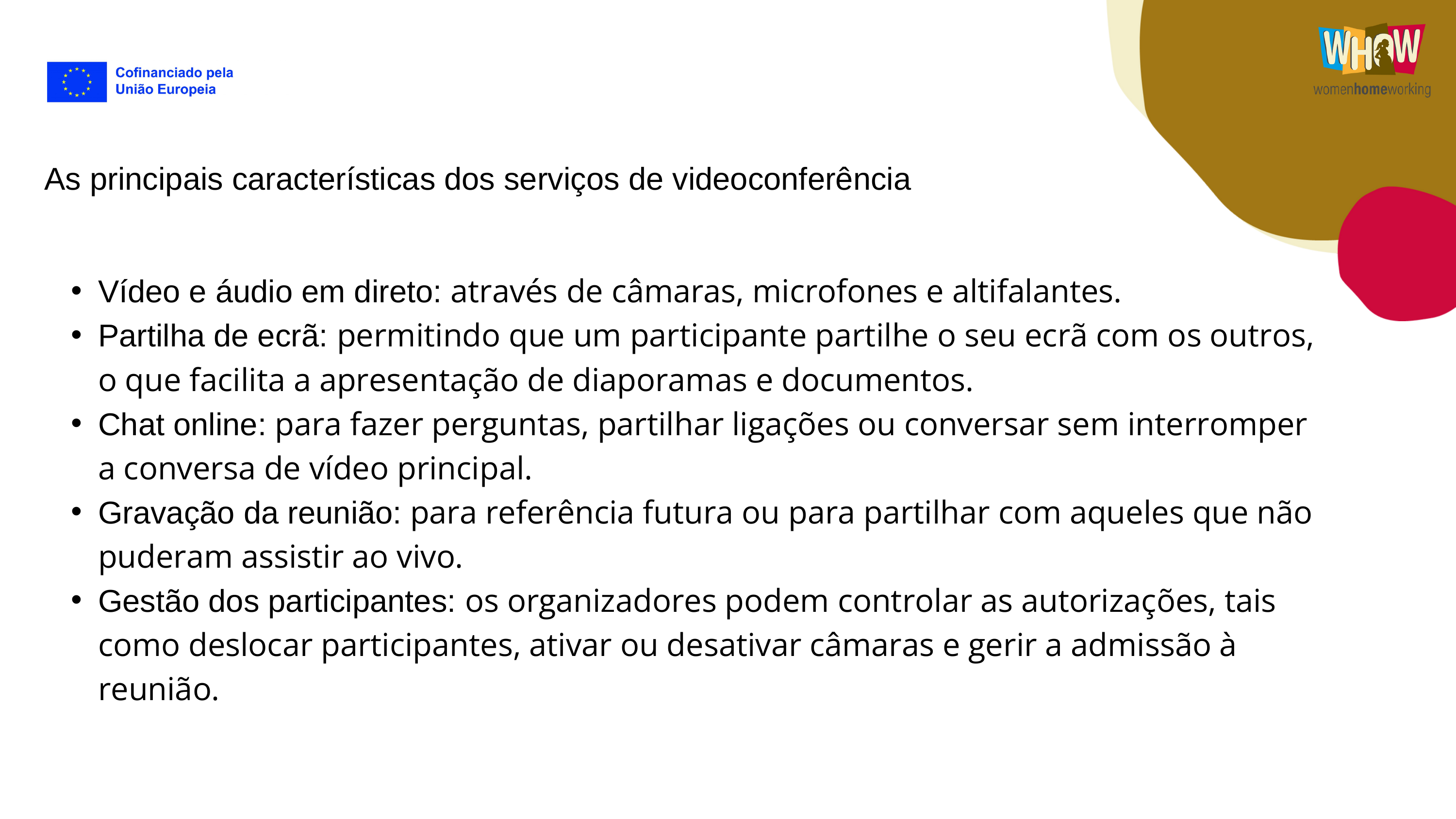

As principais características dos serviços de videoconferência
Vídeo e áudio em direto: através de câmaras, microfones e altifalantes.
Partilha de ecrã: permitindo que um participante partilhe o seu ecrã com os outros, o que facilita a apresentação de diaporamas e documentos.
Chat online: para fazer perguntas, partilhar ligações ou conversar sem interromper a conversa de vídeo principal.
Gravação da reunião: para referência futura ou para partilhar com aqueles que não puderam assistir ao vivo.
Gestão dos participantes: os organizadores podem controlar as autorizações, tais como deslocar participantes, ativar ou desativar câmaras e gerir a admissão à reunião.